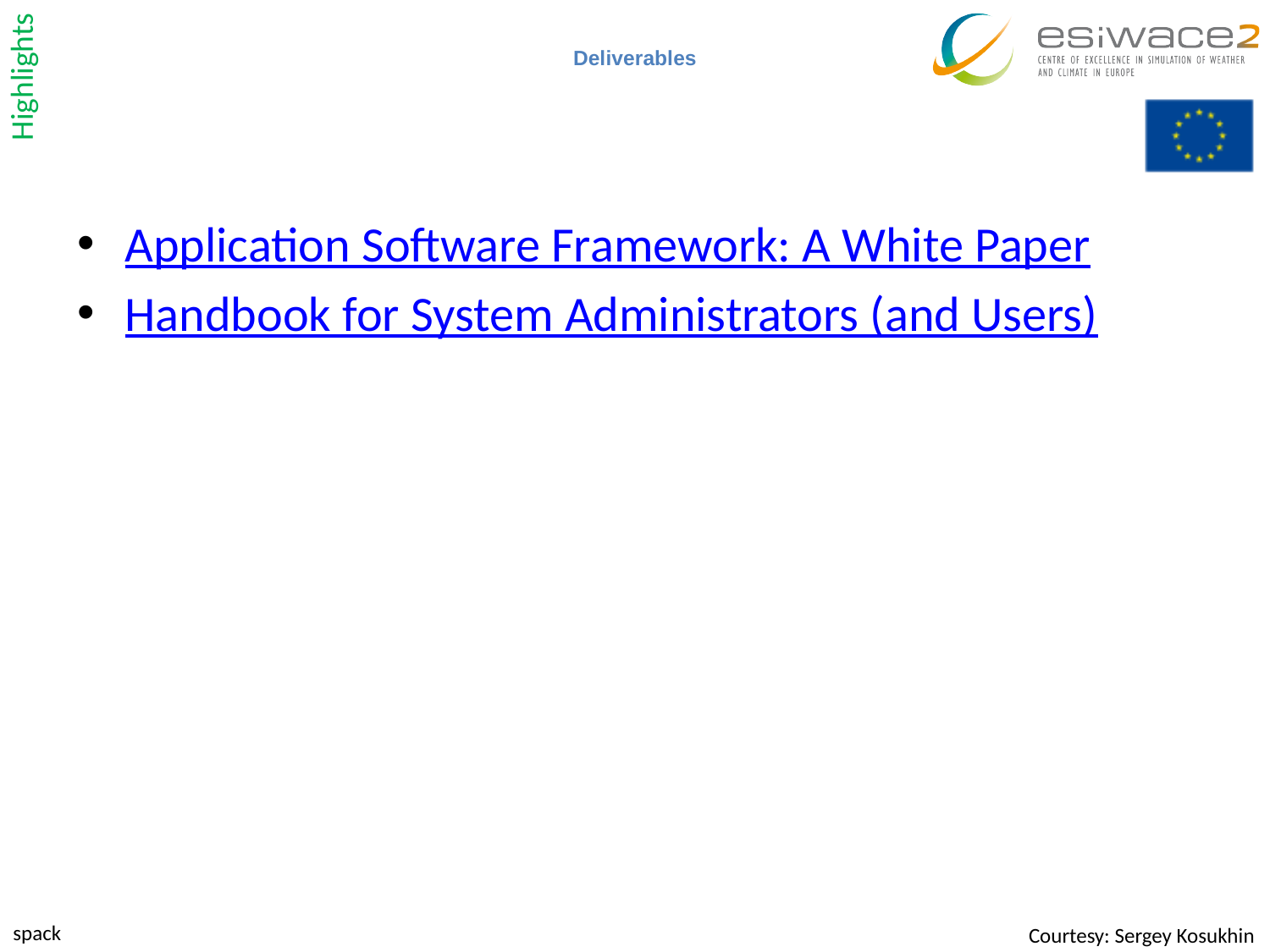

# Deliverables
Highlights
Application Software Framework: A White Paper
Handbook for System Administrators (and Users)
spack
Courtesy: Sergey Kosukhin